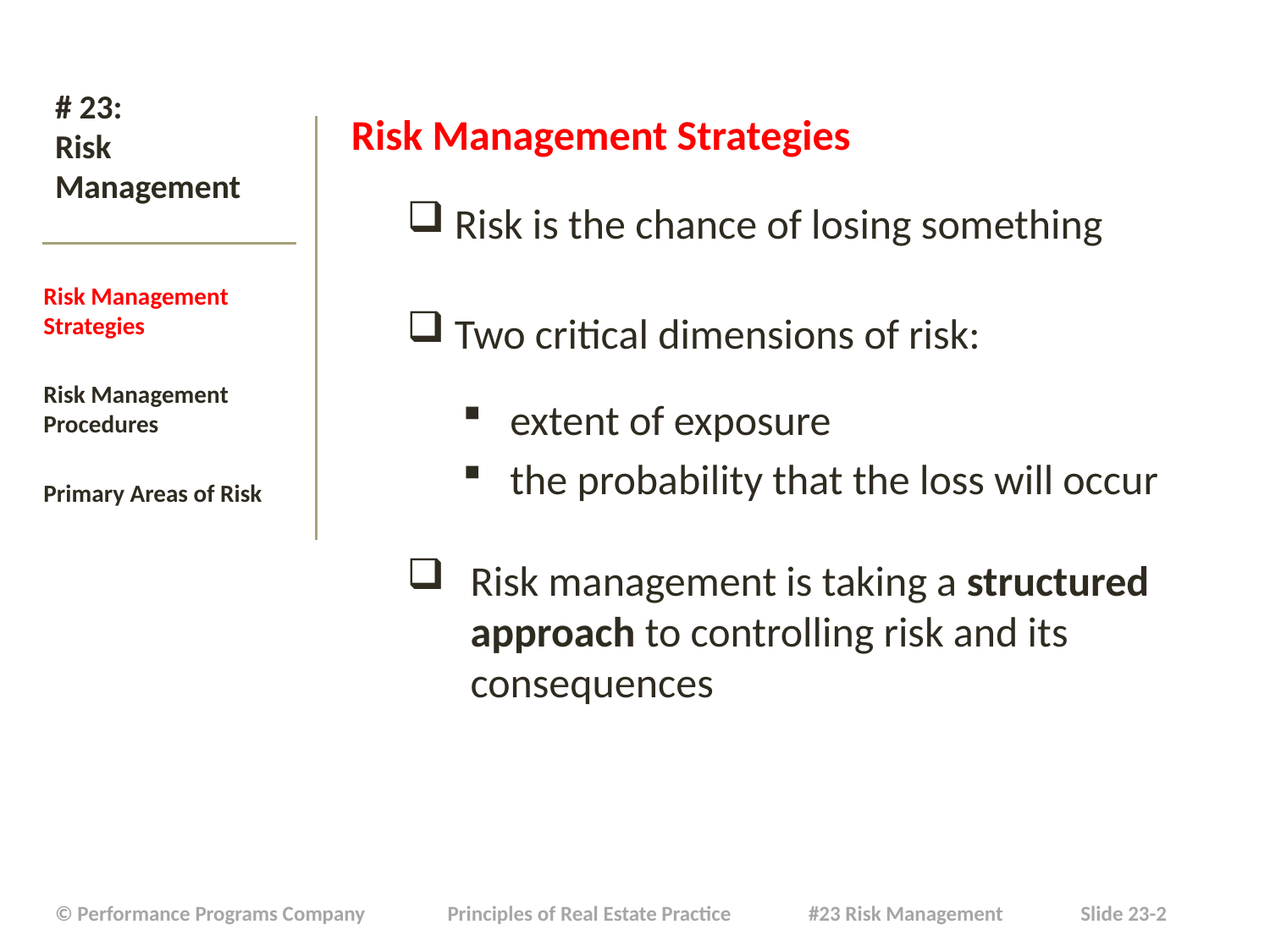

Risk Management Strategies

Risk is the chance of losing something
Two critical dimensions of risk:

extent of exposure
the probability that the loss will occur
Risk management is taking a structured approach to controlling risk and its consequences

# # 23: Risk Management

Risk Management Strategies

Risk Management Procedures

Primary Areas of Risk

| © Performance Programs Company Principles of Real Estate Practice #23 Risk Management Slide 23-2 |
| --- |